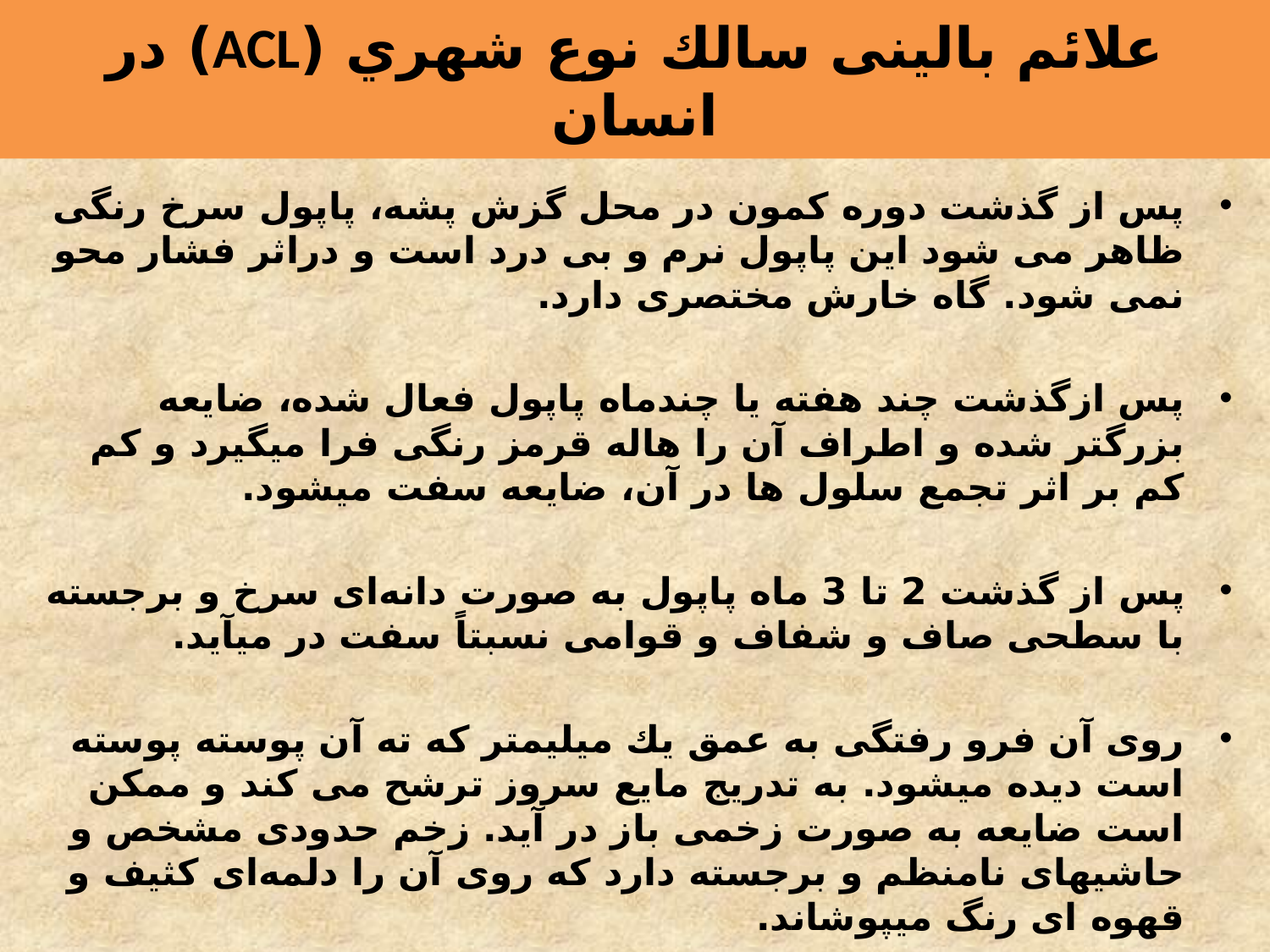

# علائم بالینی سالك نوع شهري (ACL) در انسان
پس از گذشت دوره كمون در محل گزش پشه، پاپول سرخ رنگی ظاهر می شود این پاپول نرم و بی درد است و دراثر فشار محو نمی شود. گاه خارش مختصری دارد.

پس ازگذشت چند هفته یا چندماه پاپول فعال شده، ضایعه بزرگتر شده و اطراف آن را هاله قرمز رنگی فرا می‏گیرد و كم كم بر اثر تجمع سلول ها در آن، ضایعه سفت می‏شود.

پس از گذشت 2 تا 3 ماه پاپول به صورت دانه‌ای سرخ و برجسته با سطحی صاف و شفاف و قوامی نسبتاً سفت در می‏آید.

روی آن فرو رفتگی به عمق یك میلیمتر كه ته آن پوسته پوسته است دیده می‏شود. به تدریج مایع سروز ترشح می كند و ممکن است ضایعه به صورت زخمی باز در آید. زخم حدودی مشخص و حاشیه‏ای نامنظم و برجسته دارد كه روی آن را دلمه‌ای كثیف و قهوه ای رنگ مي‏پوشاند.